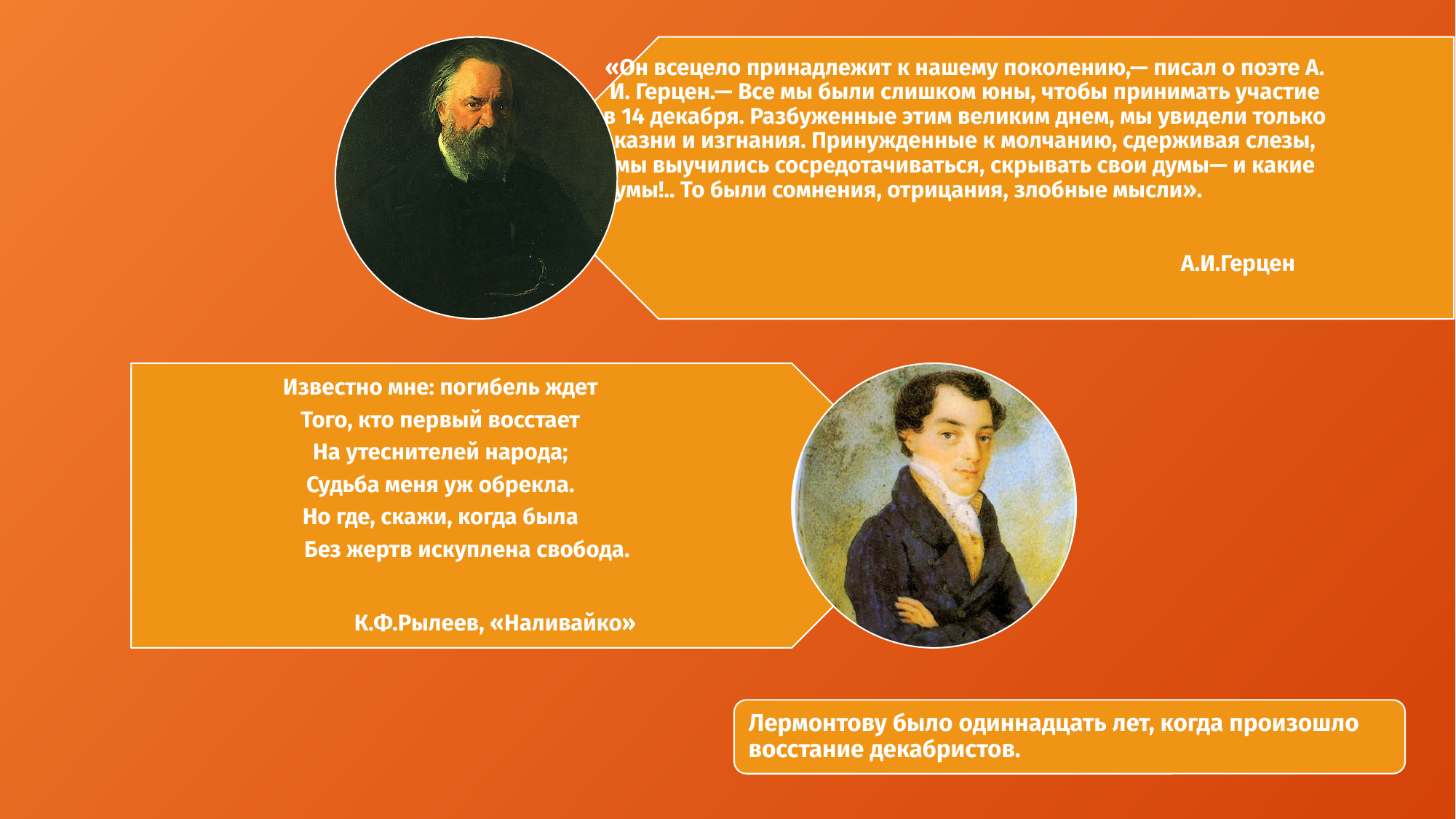

«Он всецело принадлежит к нашему поколению,— писал о поэте А. И. Герцен.— Все мы были слишком юны, чтобы принимать участие в 14 декабря. Разбуженные этим великим днем, мы увидели только казни и изгнания. Принужденные к молчанию, сдерживая слезы, мы выучились сосредотачиваться, скрывать свои думы— и какие думы!.. То были сомнения, отрицания, злобные мысли».                                                                                                      														А.И.Герцен
Известно мне: погибель ждет
Того, кто первый восстает
На утеснителей народа;
Судьба меня уж обрекла.
Но где, скажи, когда была
	     Без жертв искуплена свобода.			    				       					К.Ф.Рылеев, «Наливайко»
Лермонтову было одиннадцать лет, когда произошло восстание декабристов.